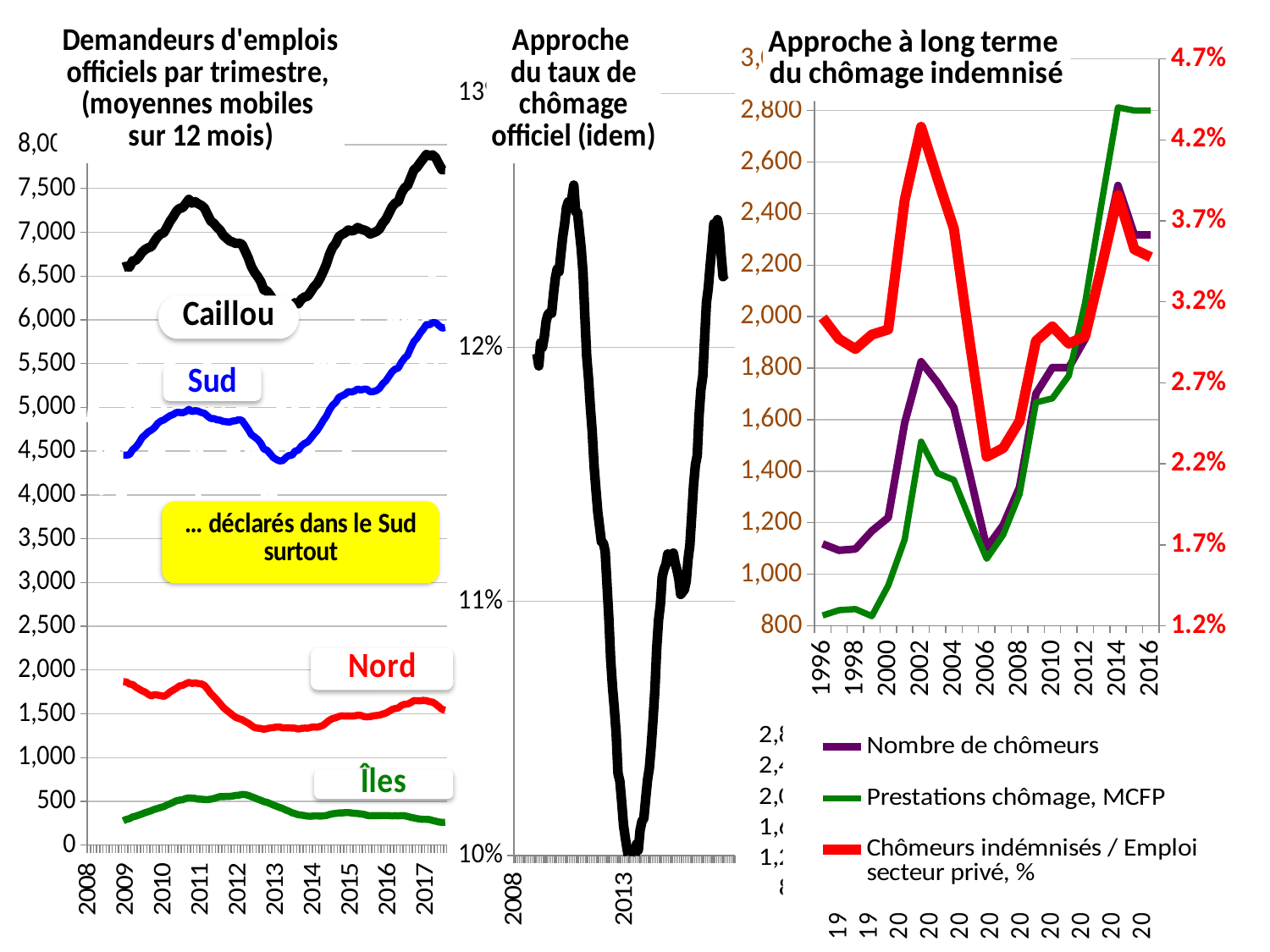

### Chart: Demandeurs d'emplois officiels par trimestre,
(moyennes mobiles
sur 12 mois)

| Category | Province Sud | Province Nord | Province des îles Loyauté | Nouvelle-Calédonie |
|---|---|---|---|---|
| 2008.0 | 4830.0 | 1648.0 | 157.0 | 6635.0 |
|  | 5065.0 | 2024.0 | 281.0 | 7370.0 |
|  | 5074.0 | 2163.0 | 300.0 | 7537.0 |
|  | 4814.0 | 2297.0 | 326.0 | 7437.0 |
|  | 4027.0 | 1919.0 | 219.0 | 6165.0 |
|  | 4313.0 | 1953.0 | 276.0 | 6542.0 |
|  | 4522.0 | 1974.0 | 260.0 | 6756.0 |
|  | 4569.0 | 1963.0 | 249.0 | 6781.0 |
|  | 4249.0 | 1725.0 | 263.0 | 6237.0 |
|  | 4511.0 | 1538.0 | 341.0 | 6390.0 |
|  | 3751.0 | 1627.0 | 349.0 | 5727.0 |
|  | 3743.0 | 1563.0 | 308.0 | 5614.0 |
| 2009.0 | 4821.0 | 1616.0 | 358.0 | 6795.0 |
|  | 5137.0 | 1726.0 | 379.0 | 7242.0 |
|  | 5739.0 | 2117.0 | 539.0 | 8395.0 |
|  | 5176.0 | 1926.0 | 419.0 | 7521.0 |
|  | 4585.0 | 1683.0 | 377.0 | 6645.0 |
|  | 5033.0 | 1690.0 | 430.0 | 7153.0 |
|  | 4913.0 | 1794.0 | 429.0 | 7136.0 |
|  | 4984.0 | 1662.0 | 377.0 | 7023.0 |
|  | 4492.0 | 1486.0 | 417.0 | 6395.0 |
|  | 4862.0 | 1741.0 | 517.0 | 7120.0 |
|  | 4301.0 | 1558.0 | 471.0 | 6330.0 |
|  | 4082.0 | 1486.0 | 449.0 | 6017.0 |
| 2010.0 | 4980.0 | 1511.0 | 471.0 | 6962.0 |
|  | 5445.0 | 1979.0 | 598.0 | 8022.0 |
|  | 6013.0 | 2475.0 | 708.0 | 9196.0 |
|  | 5341.0 | 2183.0 | 621.0 | 8145.0 |
|  | 4853.0 | 1933.0 | 577.0 | 7363.0 |
|  | 5038.0 | 2006.0 | 533.0 | 7577.0 |
|  | 4873.0 | 1875.0 | 467.0 | 7215.0 |
|  | 5144.0 | 1876.0 | 560.0 | 7580.0 |
|  | 4801.0 | 1685.0 | 494.0 | 6980.0 |
|  | 4541.0 | 1576.0 | 485.0 | 6602.0 |
|  | 4442.0 | 1661.0 | 440.0 | 6543.0 |
|  | 3998.0 | 1381.0 | 337.0 | 5716.0 |
| 2011.0 | 4807.0 | 1466.0 | 467.0 | 6740.0 |
|  | 5328.0 | 1765.0 | 563.0 | 7656.0 |
|  | 5631.0 | 1961.0 | 692.0 | 8284.0 |
|  | 5027.0 | 1591.0 | 677.0 | 7295.0 |
|  | 4846.0 | 1509.0 | 672.0 | 7027.0 |
|  | 4854.0 | 1539.0 | 670.0 | 7063.0 |
|  | 4828.0 | 1380.0 | 597.0 | 6805.0 |
|  | 4974.0 | 1364.0 | 541.0 | 6879.0 |
|  | 4751.0 | 1306.0 | 541.0 | 6598.0 |
|  | 4502.0 | 1240.0 | 476.0 | 6218.0 |
|  | 4575.0 | 1317.0 | 492.0 | 6384.0 |
|  | 4051.0 | 1062.0 | 414.0 | 5527.0 |
| 2012.0 | 4965.0 | 1306.0 | 504.0 | 6775.0 |
|  | 5209.0 | 1619.0 | 667.0 | 7495.0 |
|  | 5013.0 | 1703.0 | 662.0 | 7378.0 |
|  | 4412.0 | 1366.0 | 574.0 | 6352.0 |
|  | 4127.0 | 1206.0 | 501.0 | 5834.0 |
|  | 4548.0 | 1231.0 | 505.0 | 6284.0 |
|  | 4496.0 | 1304.0 | 420.0 | 6220.0 |
|  | 4456.0 | 1328.0 | 392.0 | 6176.0 |
|  | 3942.0 | 1185.0 | 351.0 | 5478.0 |
|  | 4336.0 | 1337.0 | 375.0 | 6048.0 |
|  | 4086.0 | 1415.0 | 317.0 | 5818.0 |
|  | 3539.0 | 1101.0 | 230.0 | 4870.0 |
| 2013.0 | 4691.0 | 1386.0 | 332.0 | 6409.0 |
|  | 5016.0 | 1636.0 | 510.0 | 7162.0 |
|  | 5050.0 | 1573.0 | 501.0 | 7124.0 |
|  | 4819.0 | 1375.0 | 381.0 | 6575.0 |
|  | 4454.0 | 1204.0 | 326.0 | 5984.0 |
|  | 4540.0 | 1193.0 | 297.0 | 6030.0 |
|  | 5095.0 | 1289.0 | 295.0 | 6679.0 |
|  | 4559.0 | 1209.0 | 243.0 | 6011.0 |
|  | 4535.0 | 1283.0 | 302.0 | 6120.0 |
|  | 4669.0 | 1366.0 | 312.0 | 6347.0 |
|  | 4295.0 | 1401.0 | 232.0 | 5928.0 |
|  | 4052.0 | 1216.0 | 222.0 | 5490.0 |
| 2014.0 | 5237.0 | 1461.0 | 367.0 | 7065.0 |
|  | 5512.0 | 1583.0 | 517.0 | 7612.0 |
|  | 5704.0 | 1685.0 | 474.0 | 7863.0 |
|  | 5549.0 | 1536.0 | 418.0 | 7503.0 |
|  | 5052.0 | 1554.0 | 375.0 | 6981.0 |
|  | 5407.0 | 1532.0 | 432.0 | 7371.0 |
|  | 5721.0 | 1519.0 | 398.0 | 7638.0 |
|  | 4955.0 | 1316.0 | 290.0 | 6561.0 |
|  | 5215.0 | 1465.0 | 365.0 | 7045.0 |
|  | 4894.0 | 1451.0 | 315.0 | 6660.0 |
|  | 4507.0 | 1357.0 | 275.0 | 6139.0 |
|  | 4413.0 | 1232.0 | 232.0 | 5877.0 |
| 2015.0 | 5177.0 | 1447.0 | 316.0 | 6940.0 |
|  | 5642.0 | 1608.0 | 464.0 | 7714.0 |
|  | 5998.0 | 1785.0 | 445.0 | 8228.0 |
|  | 5400.0 | 1516.0 | 372.0 | 7288.0 |
|  | 5167.0 | 1390.0 | 302.0 | 6859.0 |
|  | 5402.0 | 1493.0 | 304.0 | 7199.0 |
|  | 5363.0 | 1550.0 | 339.0 | 7252.0 |
|  | 4994.0 | 1418.0 | 312.0 | 6724.0 |
|  | 5341.0 | 1519.0 | 358.0 | 7218.0 |
|  | 5206.0 | 1494.0 | 317.0 | 7017.0 |
|  | 5114.0 | 1513.0 | 291.0 | 6918.0 |
|  | 4818.0 | 1353.0 | 229.0 | 6400.0 |
| 2016.0 | 5794.0 | 1678.0 | 305.0 | 7777.0 |
|  | 6280.0 | 1878.0 | 433.0 | 8591.0 |
|  | 6369.0 | 1912.0 | 472.0 | 8753.0 |
|  | 5551.0 | 1598.0 | 351.0 | 7500.0 |
|  | 5945.0 | 1733.0 | 334.0 | 8012.0 |
|  | 5988.0 | 1655.0 | 281.0 | 7924.0 |
|  | 5758.0 | 1584.0 | 238.0 | 7580.0 |
|  | 5993.0 | 1617.0 | 198.0 | 7808.0 |
|  | 6215.0 | 1783.0 | 273.0 | 8271.0 |
|  | 5676.0 | 1491.0 | 219.0 | 7386.0 |
|  | 5796.0 | 1488.0 | 235.0 | 7519.0 |
|  | 5355.0 | 1415.0 | 188.0 | 6958.0 |
| 2017.0 | 6426.0 | 1644.0 | 302.0 | 8372.0 |
|  | 6246.0 | 1736.0 | 406.0 | 8388.0 |
|  | 6686.0 | 1853.0 | 348.0 | 8887.0 |
|  | 5526.0 | 1322.0 | 258.0 | 7106.0 |
|  | 5559.0 | 1374.0 | 222.0 | 7155.0 |
|  | 5626.0 | 1302.0 | 227.0 | 7155.0 |
|  | 5840.0 | 1472.0 | 254.0 | 7566.0 |

[unsupported chart]

### Chart: Approche à long terme
du chômage indemnisé

| Category | Nombre de chômeurs | Prestations chômage, MCFP | Chômeurs indémnisés / Emploi secteur privé, % |
|---|---|---|---|
| 1996.0 | 1118.0 | 840.0652069999974 | 0.0310332439462101 |
| 1997.0 | 1093.0 | 860.5390159999994 | 0.0297126201764879 |
| 1998.0 | 1098.0 | 864.8766109999979 | 0.0290943262168735 |
| 1999.0 | 1168.0 | 837.598108 | 0.0299795634603382 |
| 2000.0 | 1220.0 | 956.414873 | 0.03029609685389 |
| 2001.0 | 1586.75 | 1134.450765 | 0.0382767834314007 |
| 2002.0 | 1824.666666666667 | 1514.489612 | 0.042808874839695 |
| 2003.0 | 1744.25 | 1392.183141 | 0.0396046829367268 |
| 2004.0 | 1646.583333333333 | 1366.180247 | 0.0365283713876918 |
| 2005.0 | 1379.083333333333 | 1208.504959 | 0.0292861501865347 |
| 2006.0 | 1102.916666666667 | 1060.13052 | 0.0224434463772336 |
| 2007.0 | 1190.083333333333 | 1152.512646 | 0.0229680513489009 |
| 2008.0 | 1337.666666666667 | 1310.64247 | 0.024640033887691 |
| 2009.0 | 1701.0 | 1666.8821 | 0.0295870084124423 |
| 2010.0 | 1802.0 | 1682.491548 | 0.0304819300555915 |
| 2011.0 | 1802.0 | 1770.58506 | 0.029425932912196 |
| 2012.0 | 1914.0 | 2055.683701 | 0.0298953645839284 |
| 2013.0 | 2212.0 | 2440.881901 | 0.0341637881738101 |
| 2014.0 | 2509.0 | 2811.920314 | 0.0385892643182464 |
| 2015.0 | 2317.0 | 2799.738653 | 0.035242481046329 |
| 2016.0 | 2317.0 | 2799.738653 | 0.0347595591506771 |

### Chart: Approche  à long terme
du chômage indemnisé

| Category | Nombre de chômeurs | Prestations chômage, MCFP | Chômeurs indémnisés / Emploi secteur privé, % |
|---|---|---|---|
| 1996.0 | 1118.0 | 840.0652069999974 | 0.0310332439462101 |
| 1997.0 | 1093.0 | 860.5390159999994 | 0.0297126201764879 |
| 1998.0 | 1098.0 | 864.8766109999979 | 0.0290943262168735 |
| 1999.0 | 1168.0 | 837.598108 | 0.0299795634603382 |
| 2000.0 | 1220.0 | 956.414873 | 0.03029609685389 |
| 2001.0 | 1586.75 | 1134.450765 | 0.0382767834314007 |
| 2002.0 | 1824.666666666667 | 1514.489612 | 0.042808874839695 |
| 2003.0 | 1744.25 | 1392.183141 | 0.0396046829367268 |
| 2004.0 | 1646.583333333333 | 1366.180247 | 0.0365283713876918 |
| 2005.0 | 1379.083333333333 | 1208.504959 | 0.0292861501865347 |
| 2006.0 | 1102.916666666667 | 1060.13052 | 0.0224434463772336 |
| 2007.0 | 1190.083333333333 | 1152.512646 | 0.0229680513489009 |
| 2008.0 | 1337.666666666667 | 1310.64247 | 0.024640033887691 |
| 2009.0 | 1701.0 | 1666.8821 | 0.0295870084124423 |
| 2010.0 | 1802.0 | 1682.491548 | 0.0304819300555915 |
| 2011.0 | 1802.0 | 1770.58506 | 0.029425932912196 |
| 2012.0 | 1914.0 | 2055.683701 | 0.0298953645839284 |
| 2013.0 | 2212.0 | 2440.881901 | 0.0341637881738101 |
| 2014.0 | 2509.0 | 2811.920314 | 0.0385892643182464 |
| 2015.0 | 2317.0 | 2799.738653 | 0.035242481046329 |
| 2016.0 | 2317.0 | 2799.738653 | 0.0347595591506771 |